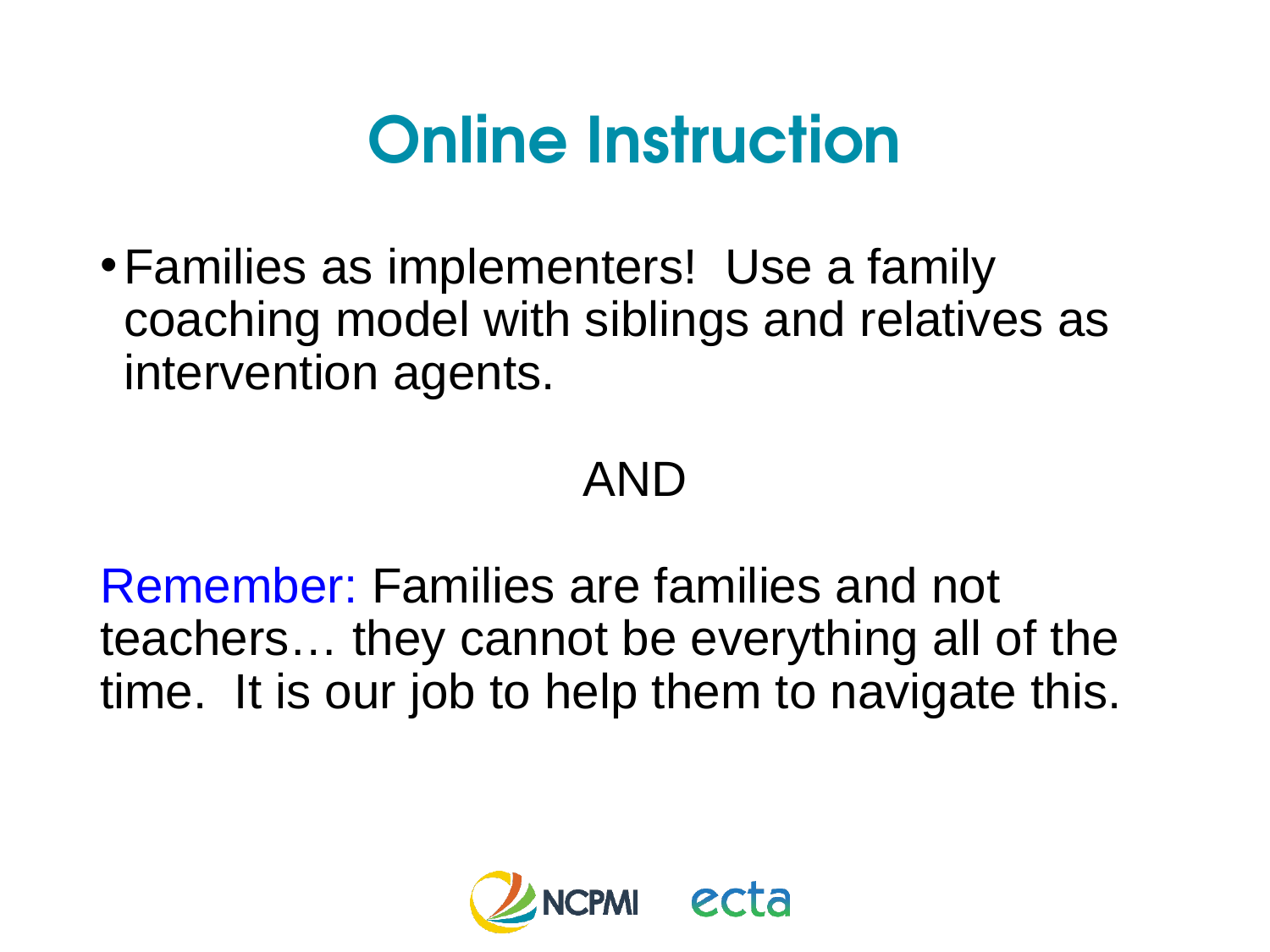

# Online Instruction
Families as implementers!  Use a family coaching model with siblings and relatives as intervention agents.

AND

Remember: Families are families and not teachers… they cannot be everything all of the time.  It is our job to help them to navigate this.